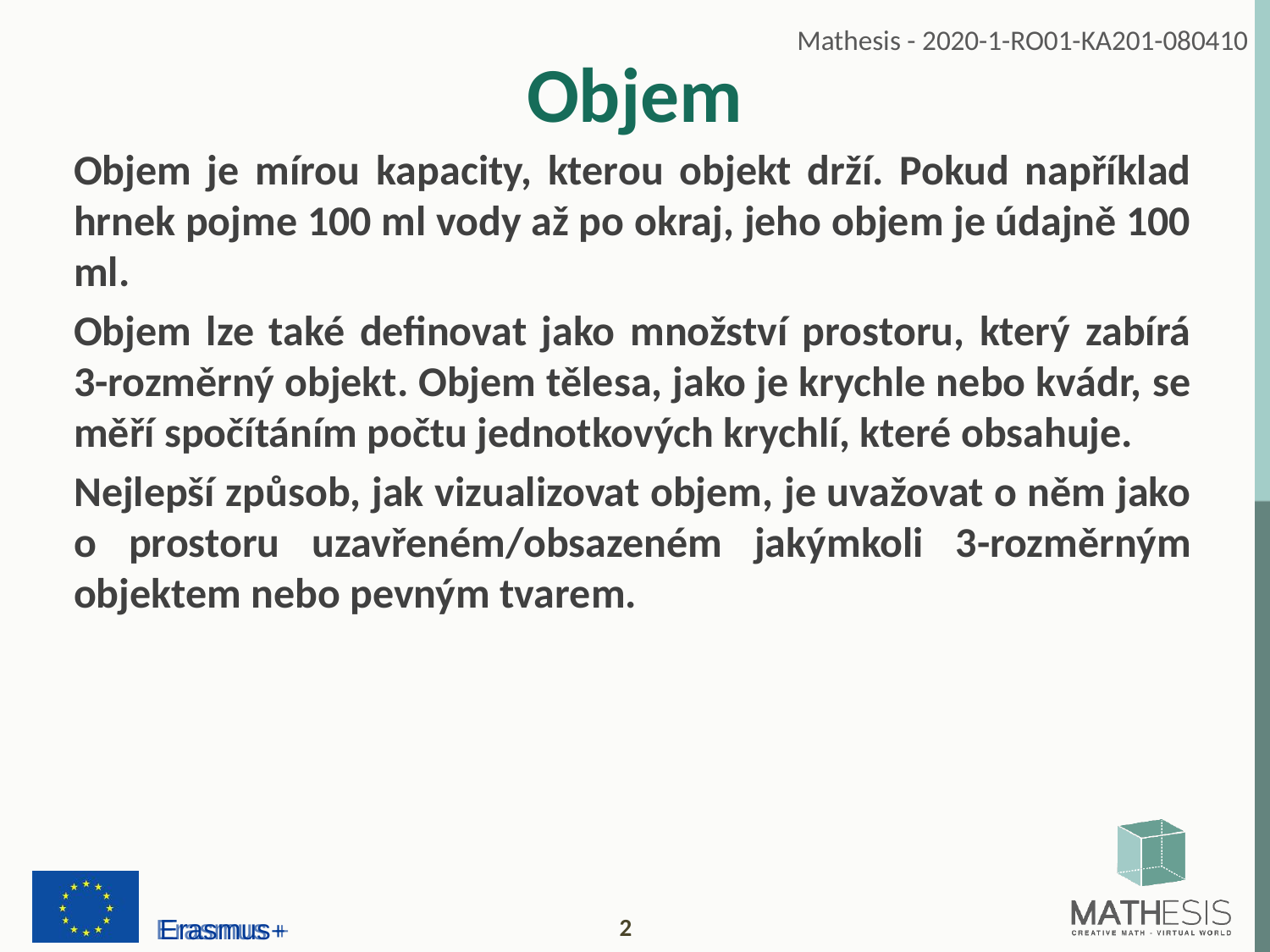

# Objem
Objem je mírou kapacity, kterou objekt drží. Pokud například hrnek pojme 100 ml vody až po okraj, jeho objem je údajně 100 ml.
Objem lze také definovat jako množství prostoru, který zabírá 3-rozměrný objekt. Objem tělesa, jako je krychle nebo kvádr, se měří spočítáním počtu jednotkových krychlí, které obsahuje.
Nejlepší způsob, jak vizualizovat objem, je uvažovat o něm jako o prostoru uzavřeném/obsazeném jakýmkoli 3-rozměrným objektem nebo pevným tvarem.